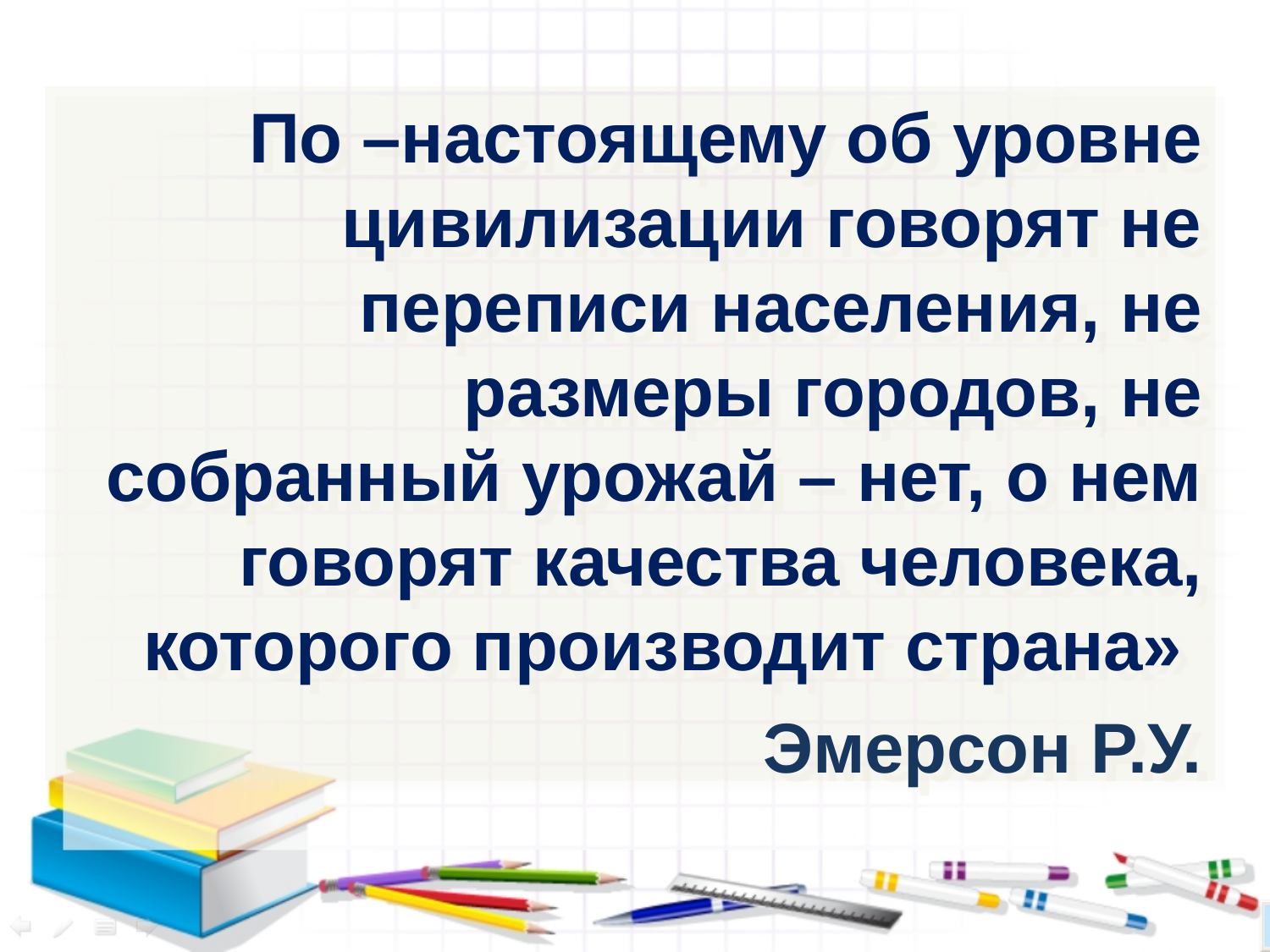

По –настоящему об уровне цивилизации говорят не переписи населения, не размеры городов, не собранный урожай – нет, о нем говорят качества человека, которого производит страна»
Эмерсон Р.У.